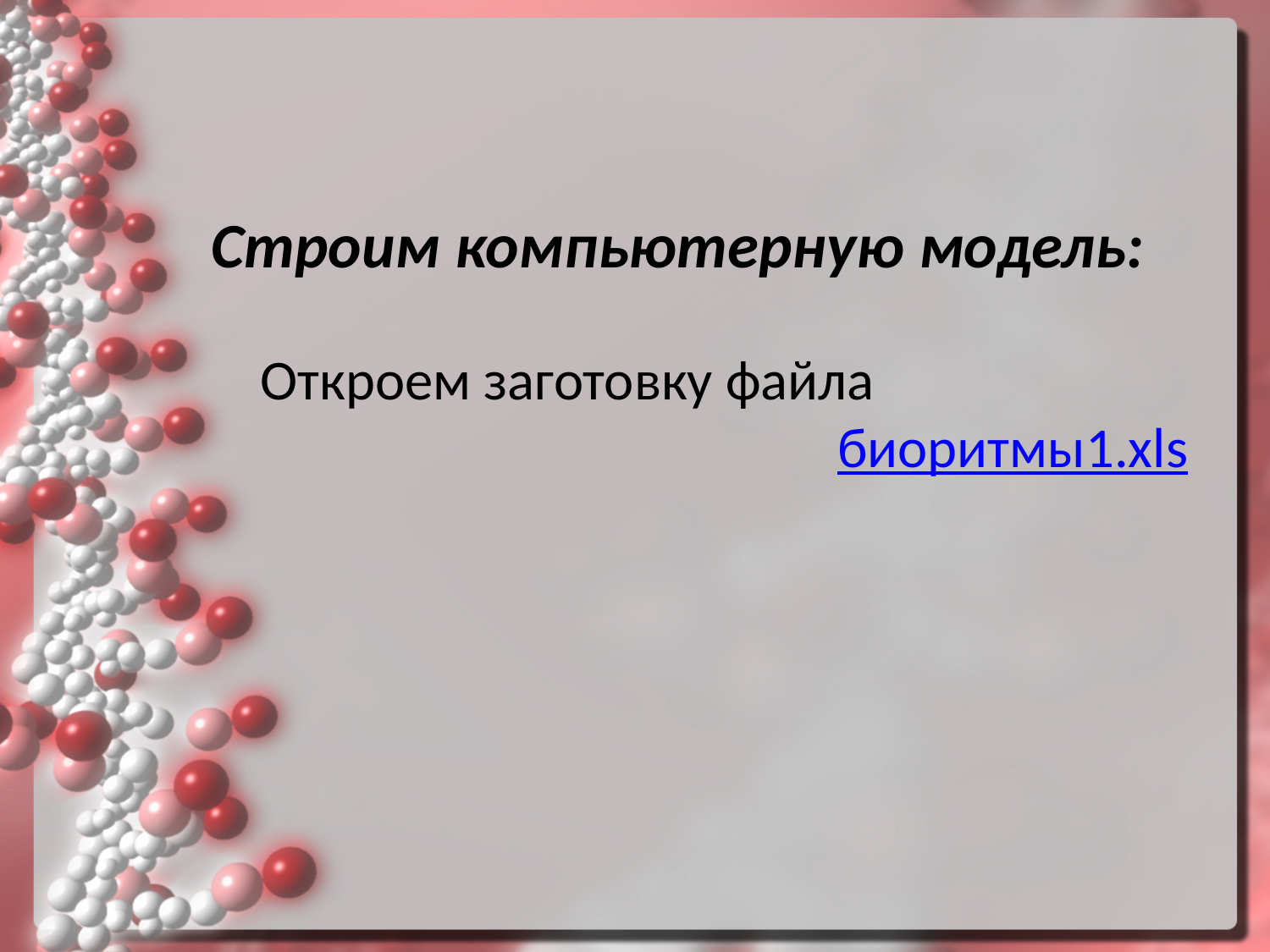

Строим компьютерную модель:
Откроем заготовку файла
 биоритмы1.xls